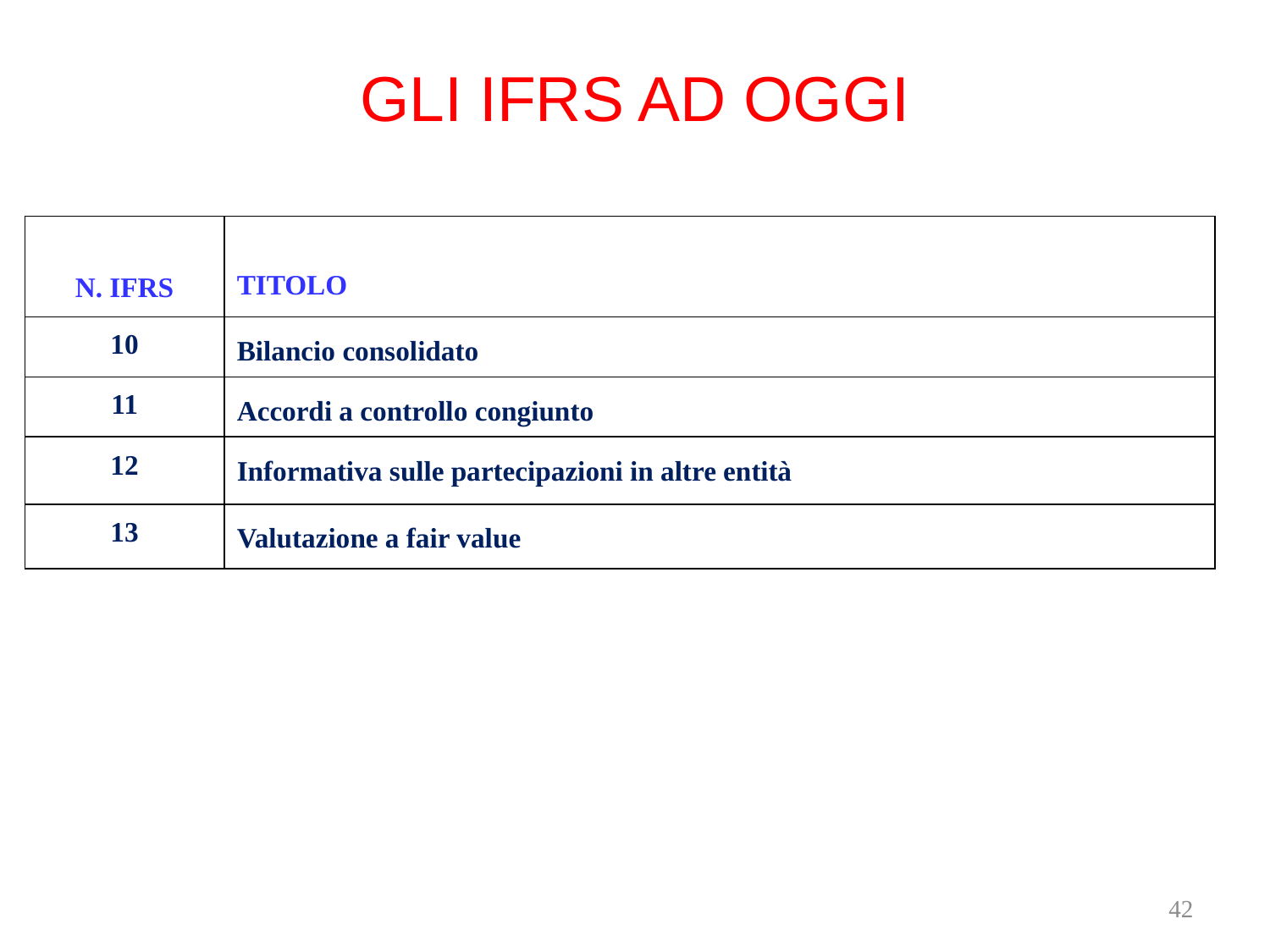

GLI IFRS AD OGGI
| N. IFRS | TITOLO |
| --- | --- |
| 10 | Bilancio consolidato |
| 11 | Accordi a controllo congiunto |
| 12 | Informativa sulle partecipazioni in altre entità |
| 13 | Valutazione a fair value |

42